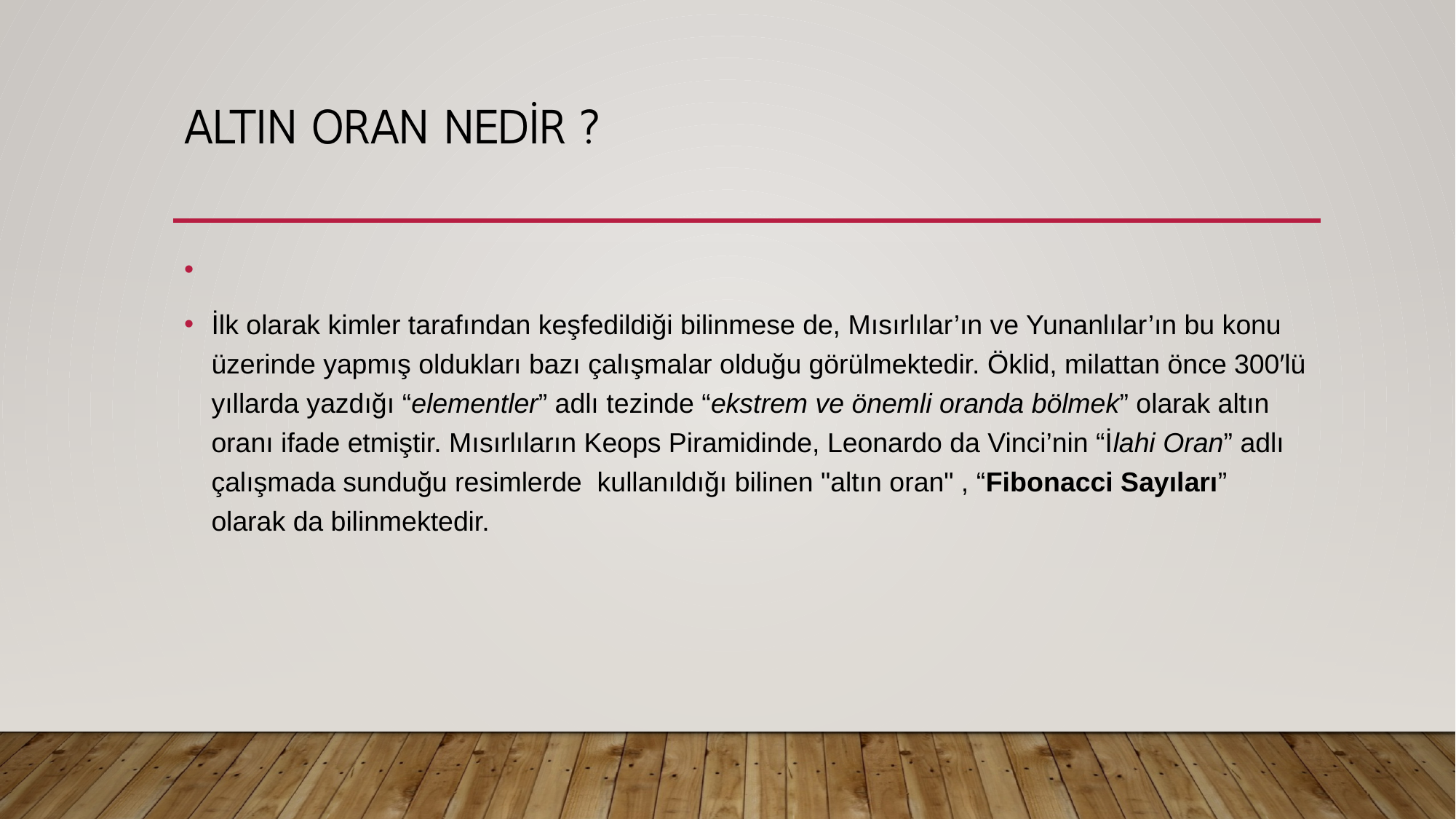

# ALTIN ORAN NEDİR ?

İlk olarak kimler tarafından keşfedildiği bilinmese de, Mısırlılar’ın ve Yunanlılar’ın bu konu üzerinde yapmış oldukları bazı çalışmalar olduğu görülmektedir. Öklid, milattan önce 300′lü yıllarda yazdığı “elementler” adlı tezinde “ekstrem ve önemli oranda bölmek” olarak altın oranı ifade etmiştir. Mısırlıların Keops Piramidinde, Leonardo da Vinci’nin “İlahi Oran” adlı çalışmada sunduğu resimlerde  kullanıldığı bilinen "altın oran" , “Fibonacci Sayıları” olarak da bilinmektedir.